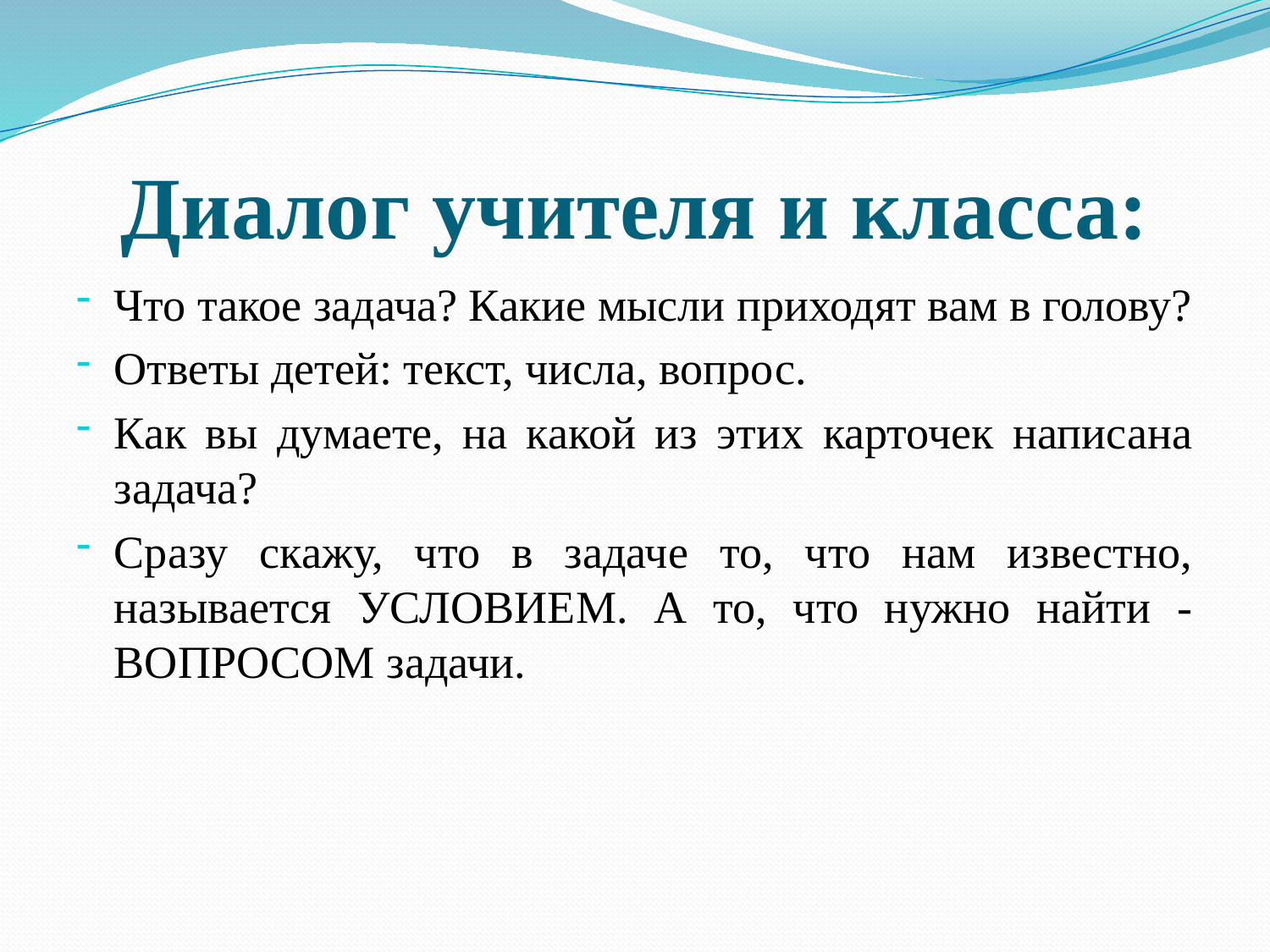

# Диалог учителя и класса:
Что такое задача? Какие мысли приходят вам в голову?
Ответы детей: текст, числа, вопрос.
Как вы думаете, на какой из этих карточек написана задача?
Сразу скажу, что в задаче то, что нам известно, называется УСЛОВИЕМ. А то, что нужно найти - ВОПРОСОМ задачи.